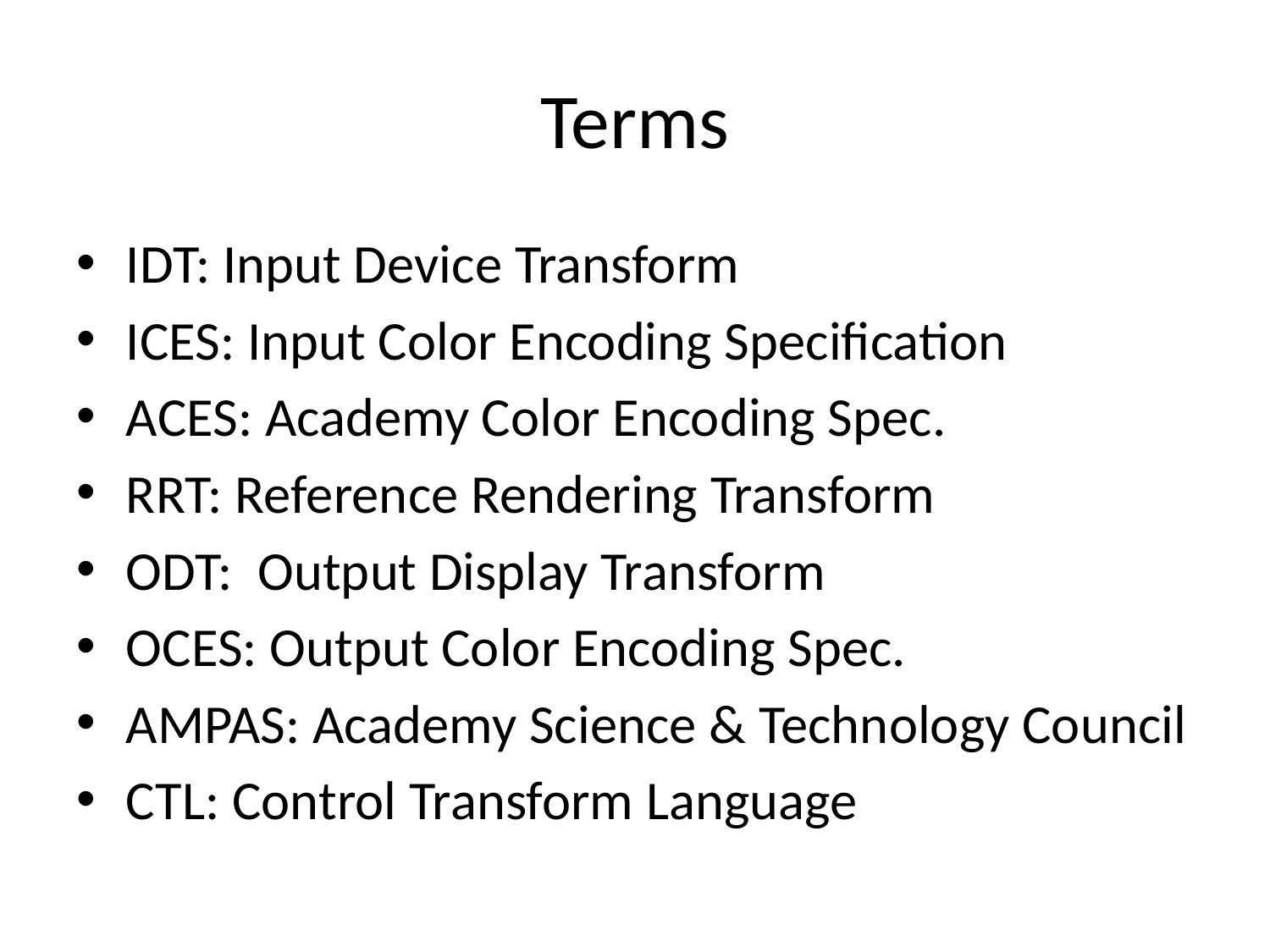

# Terms
IDT: Input Device Transform
ICES: Input Color Encoding Specification
ACES: Academy Color Encoding Spec.
RRT: Reference Rendering Transform
ODT:  Output Display Transform
OCES: Output Color Encoding Spec.
AMPAS: Academy Science & Technology Council
CTL: Control Transform Language